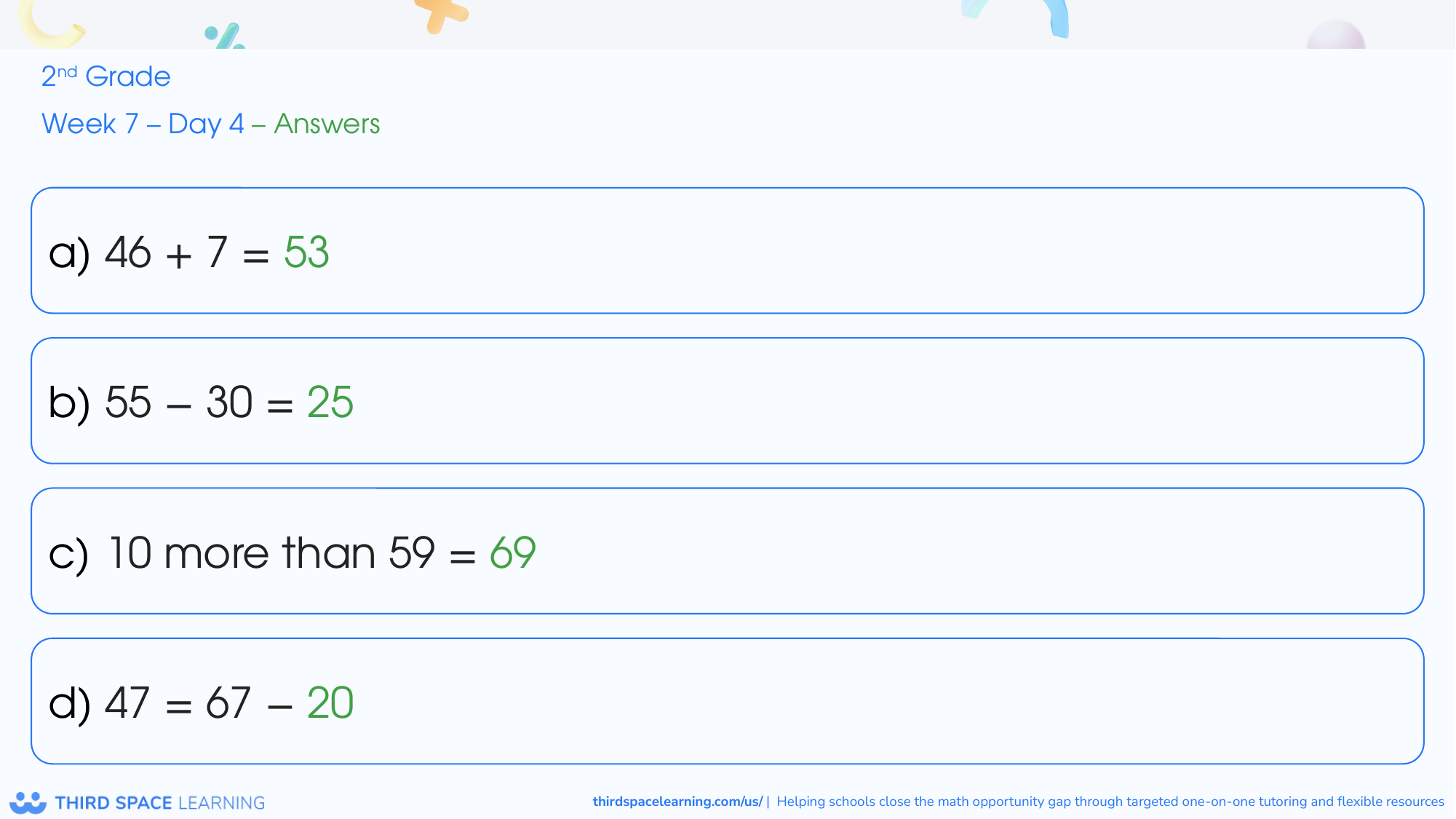

2nd Grade
Week 7 – Day 4 – Answers
46 + 7 = 53
55 − 30 = 25
10 more than 59 = 69
47 = 67 − 20